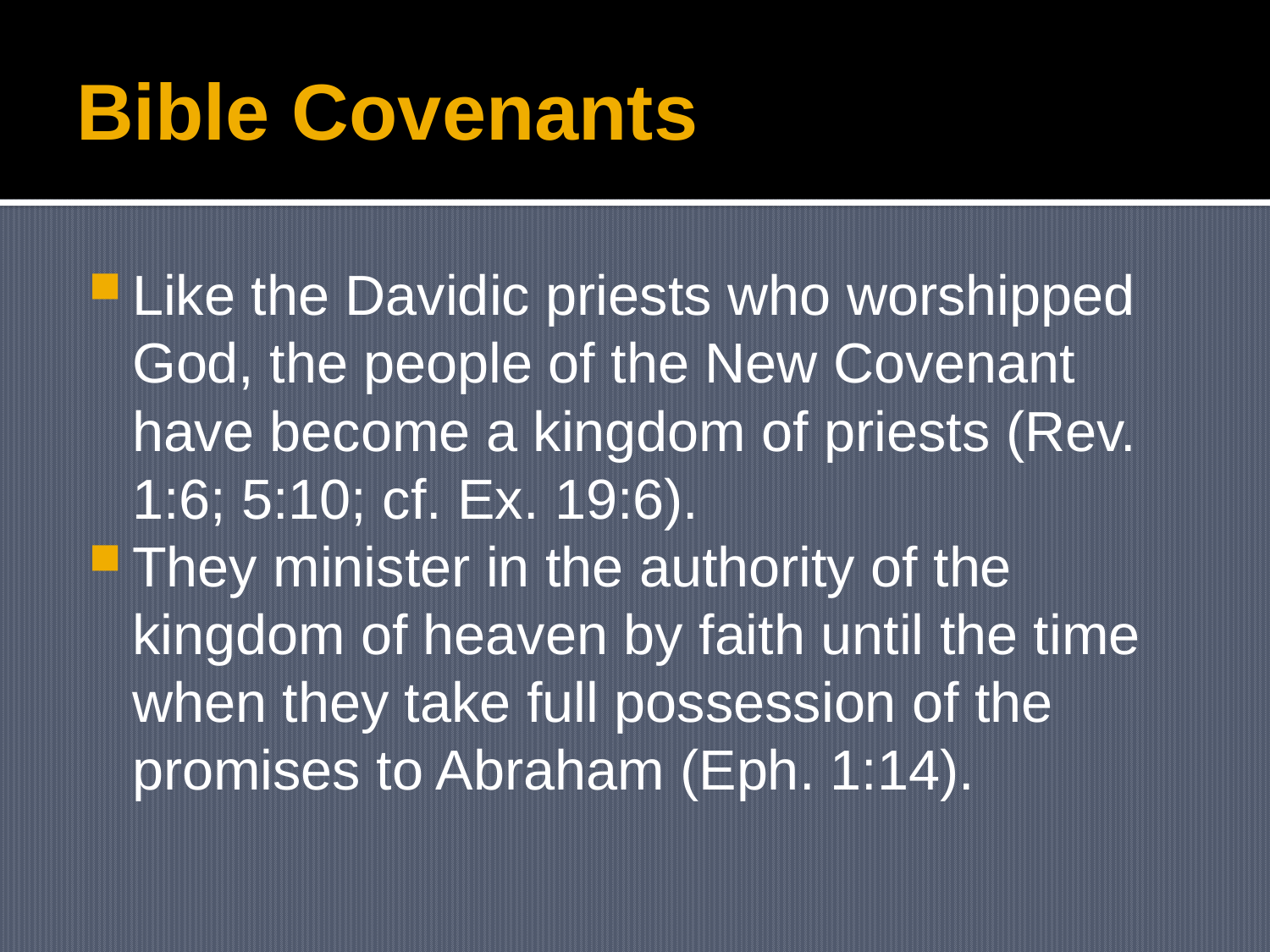

# Bible Covenants
Like the Davidic priests who worshipped God, the people of the New Covenant have become a kingdom of priests (Rev. 1:6; 5:10; cf. Ex. 19:6).
They minister in the authority of the kingdom of heaven by faith until the time when they take full possession of the promises to Abraham (Eph. 1:14).